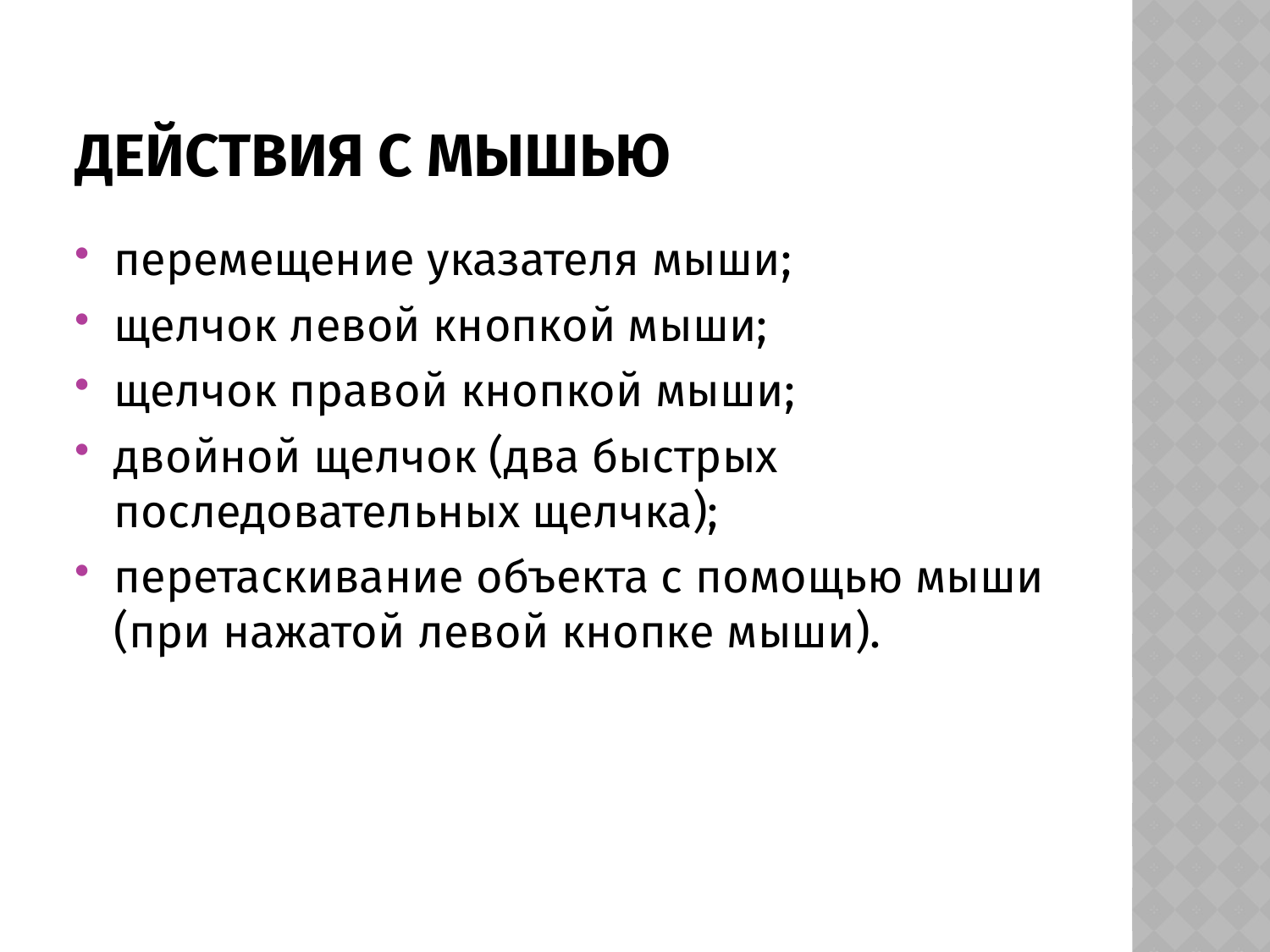

# Действия с мышью
перемещение указателя мыши;
щелчок левой кнопкой мыши;
щелчок правой кнопкой мыши;
двойной щелчок (два быстрых последовательных щелчка);
перетаскивание объекта с помощью мыши (при нажатой левой кнопке мыши).